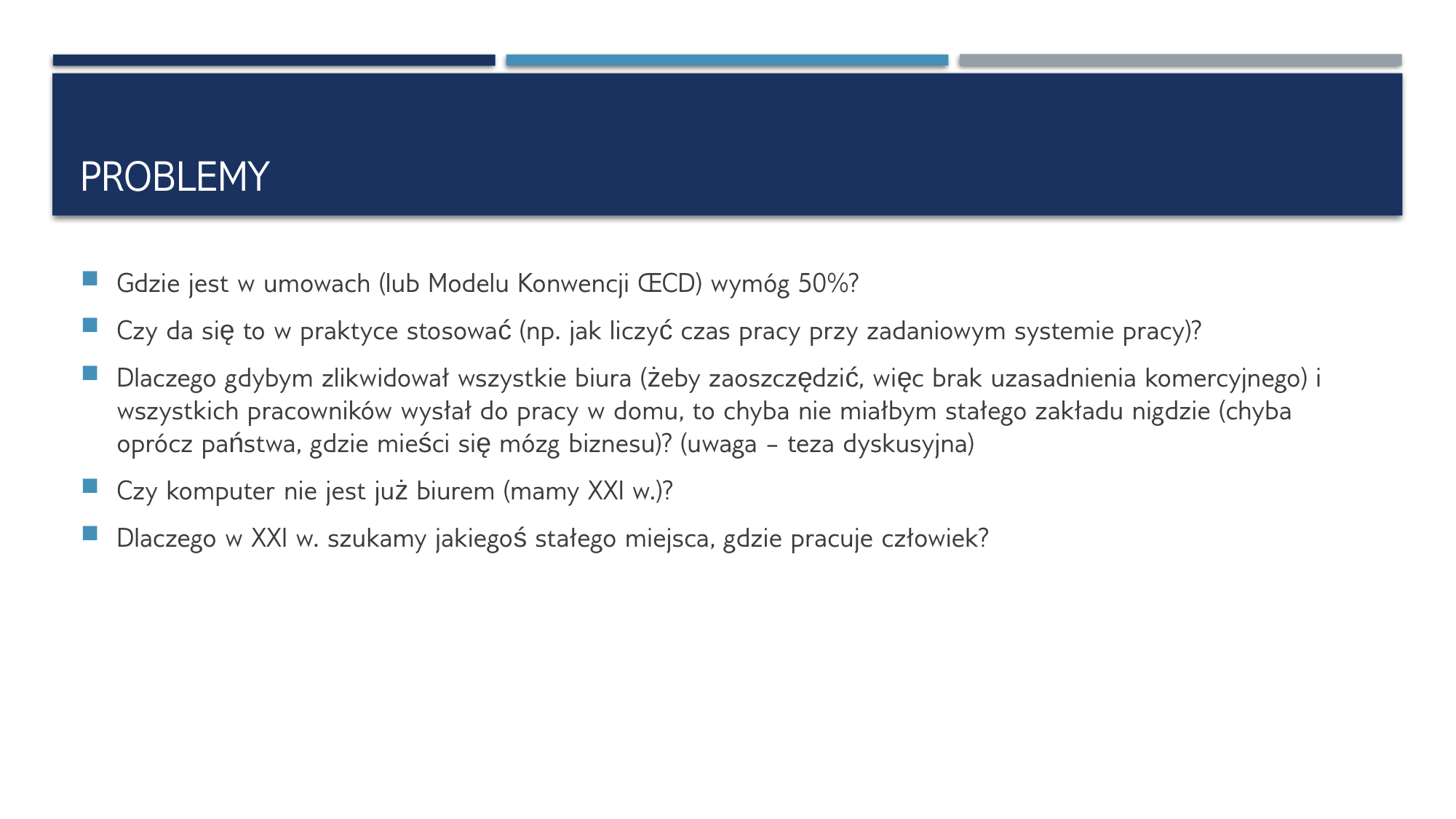

# problemy
Gdzie jest w umowach (lub Modelu Konwencji OECD) wymóg 50%?
Czy da się to w praktyce stosować (np. jak liczyć czas pracy przy zadaniowym systemie pracy)?
Dlaczego gdybym zlikwidował wszystkie biura (żeby zaoszczędzić, więc brak uzasadnienia komercyjnego) i wszystkich pracowników wysłał do pracy w domu, to chyba nie miałbym stałego zakładu nigdzie (chyba oprócz państwa, gdzie mieści się mózg biznesu)? (uwaga – teza dyskusyjna)
Czy komputer nie jest już biurem (mamy XXI w.)?
Dlaczego w XXI w. szukamy jakiegoś stałego miejsca, gdzie pracuje człowiek?